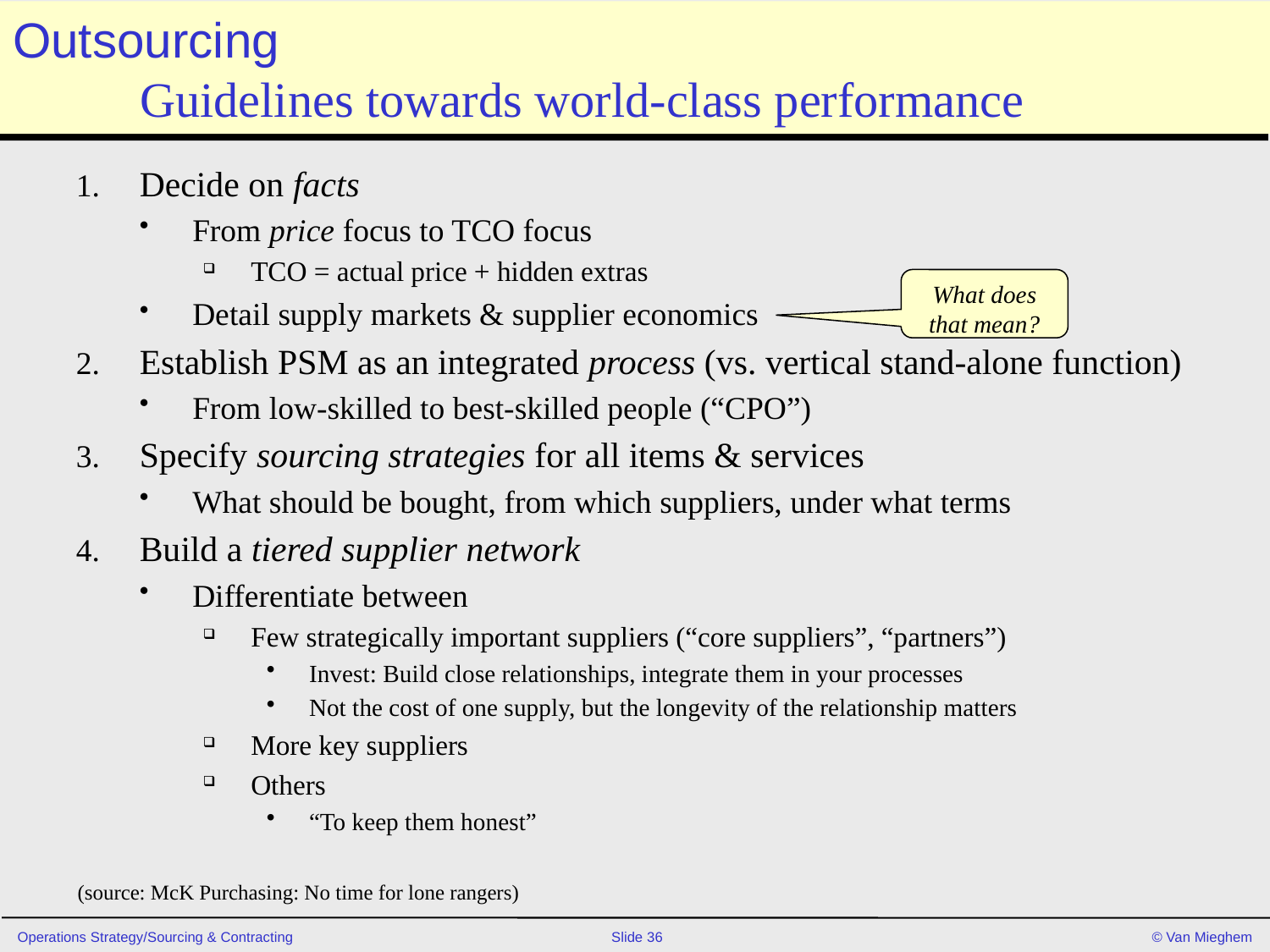

# Outsourcing Guidelines towards world-class performance
Decide on facts
From price focus to TCO focus
TCO = actual price + hidden extras
Detail supply markets & supplier economics
Establish PSM as an integrated process (vs. vertical stand-alone function)
From low-skilled to best-skilled people (“CPO”)
Specify sourcing strategies for all items & services
What should be bought, from which suppliers, under what terms
Build a tiered supplier network
Differentiate between
Few strategically important suppliers (“core suppliers”, “partners”)
Invest: Build close relationships, integrate them in your processes
Not the cost of one supply, but the longevity of the relationship matters
More key suppliers
Others
“To keep them honest”
What does that mean?
(source: McK Purchasing: No time for lone rangers)